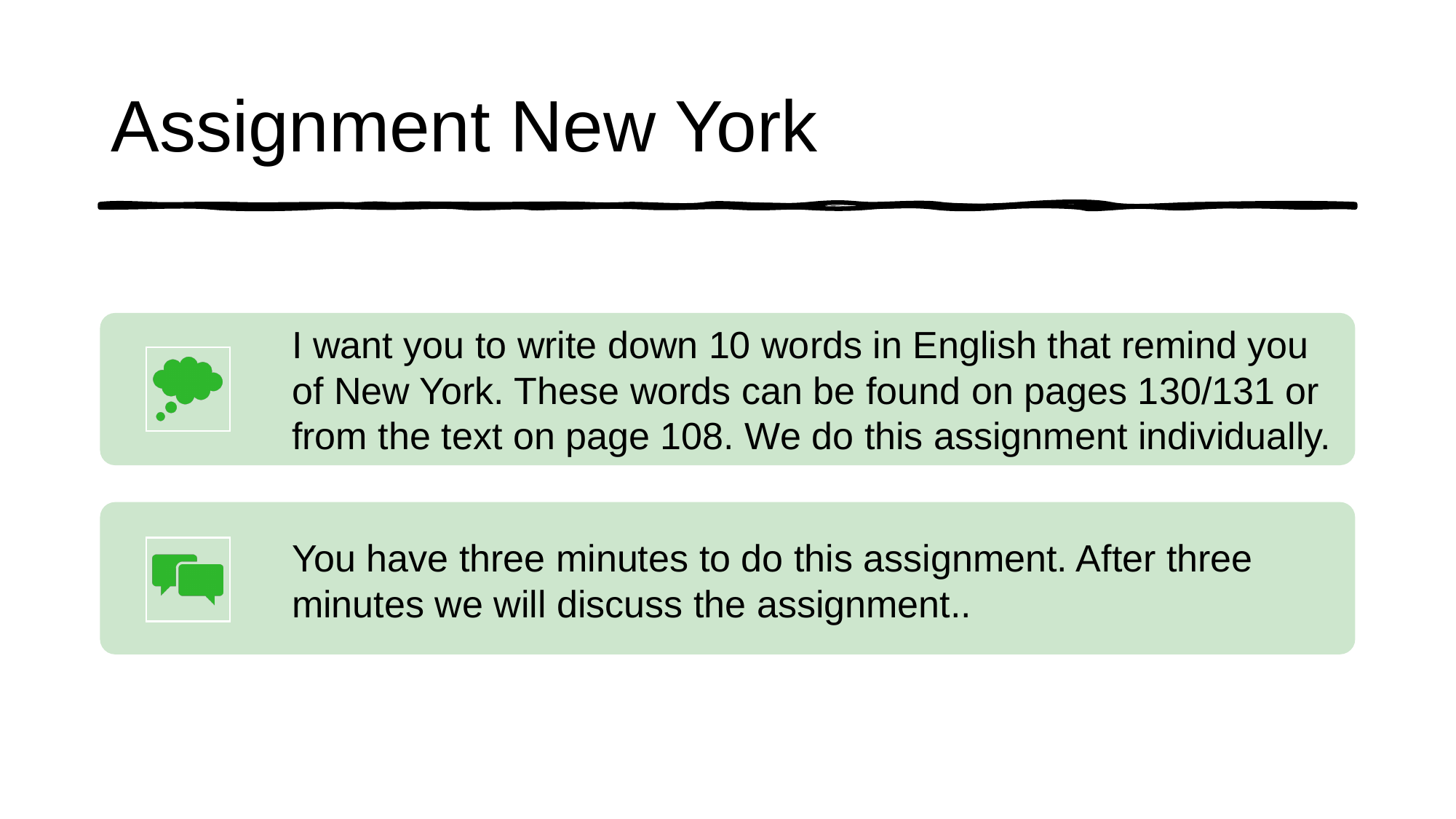

# Assignment New York
I want you to write down 10 words in English that remind you of New York. These words can be found on pages 130/131 or from the text on page 108. We do this assignment individually.
You have three minutes to do this assignment. After three minutes we will discuss the assignment..